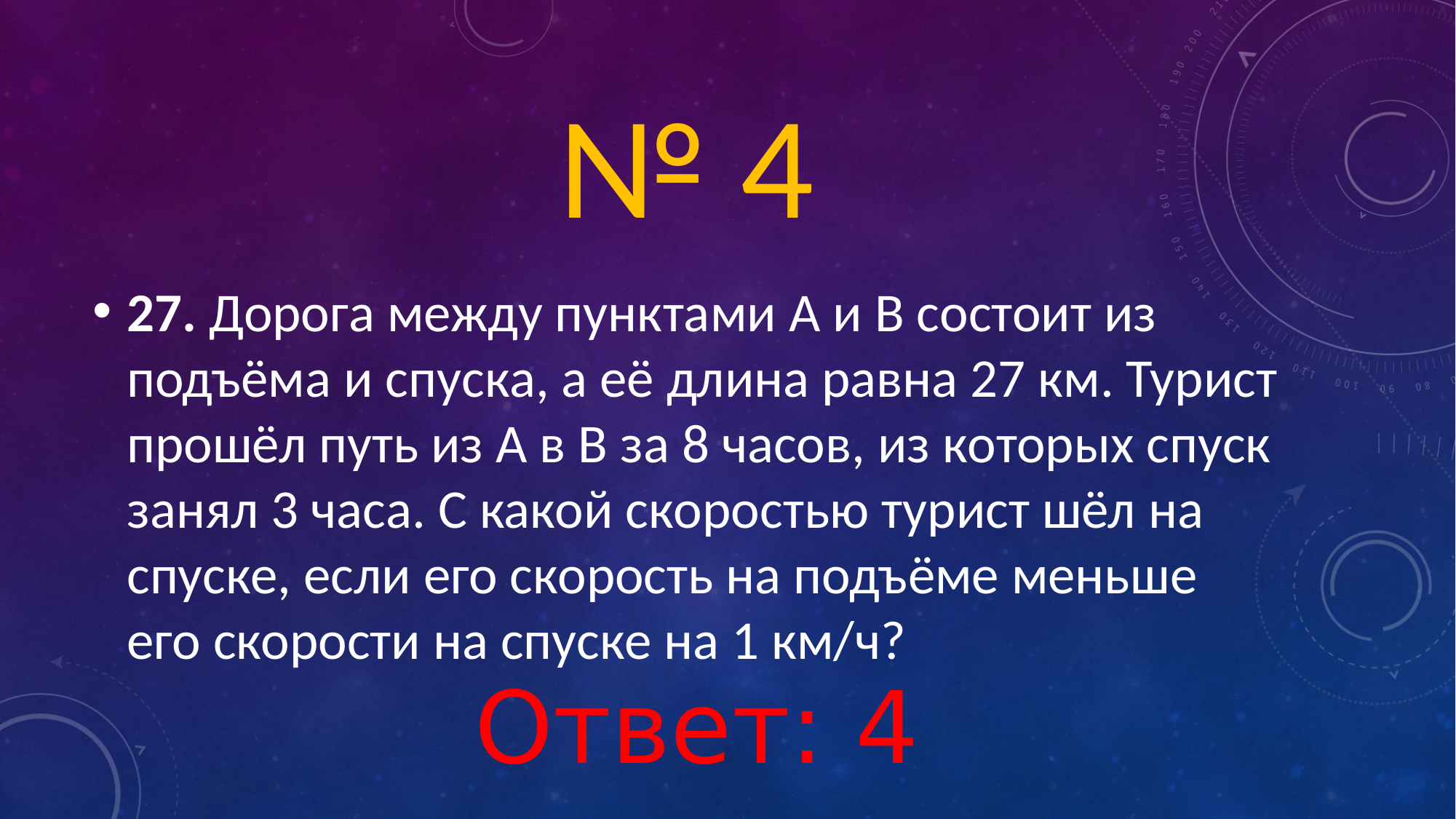

# № 4
27. До­ро­га между пунк­та­ми A и В со­сто­ит из подъёма и спус­ка, а её длина равна 27 км. Ту­рист прошёл путь из А в В за 8 часов, из ко­то­рых спуск занял 3 часа. С какой ско­ро­стью ту­рист шёл на спус­ке, если его ско­рость на подъёме мень­ше его ско­ро­сти на спус­ке на 1 км/ч?
Ответ: 4